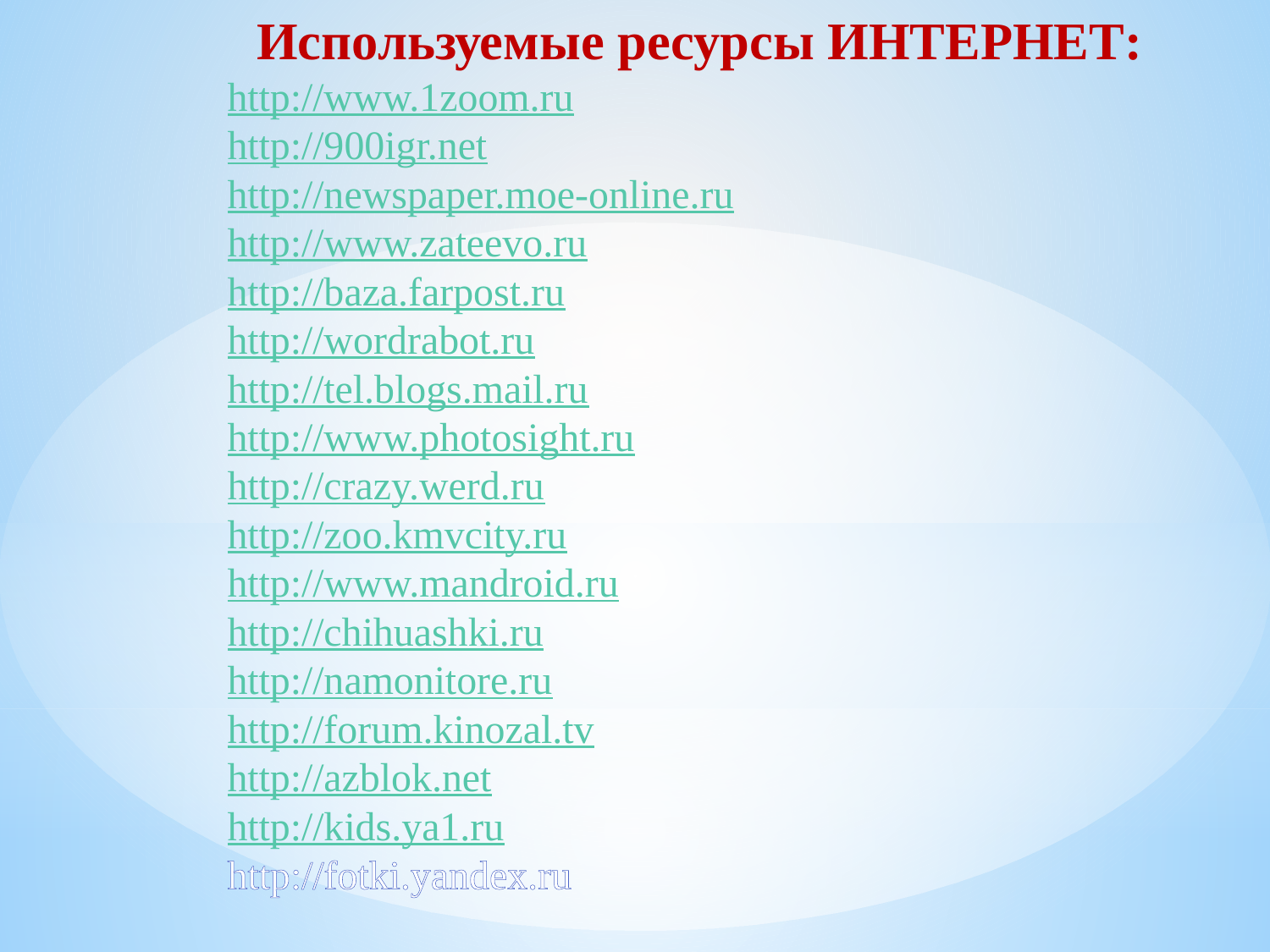

Используемые ресурсы ИНТЕРНЕТ:
http://www.1zoom.ru
http://900igr.net
http://newspaper.moe-online.ru
http://www.zateevo.ru
http://baza.farpost.ru
http://wordrabot.ru
http://tel.blogs.mail.ru
http://www.photosight.ru
http://crazy.werd.ru
http://zoo.kmvcity.ru
http://www.mandroid.ru
http://chihuashki.ru
http://namonitore.ru
http://forum.kinozal.tv
http://azblok.net
http://kids.ya1.ru
http://fotki.yandex.ru